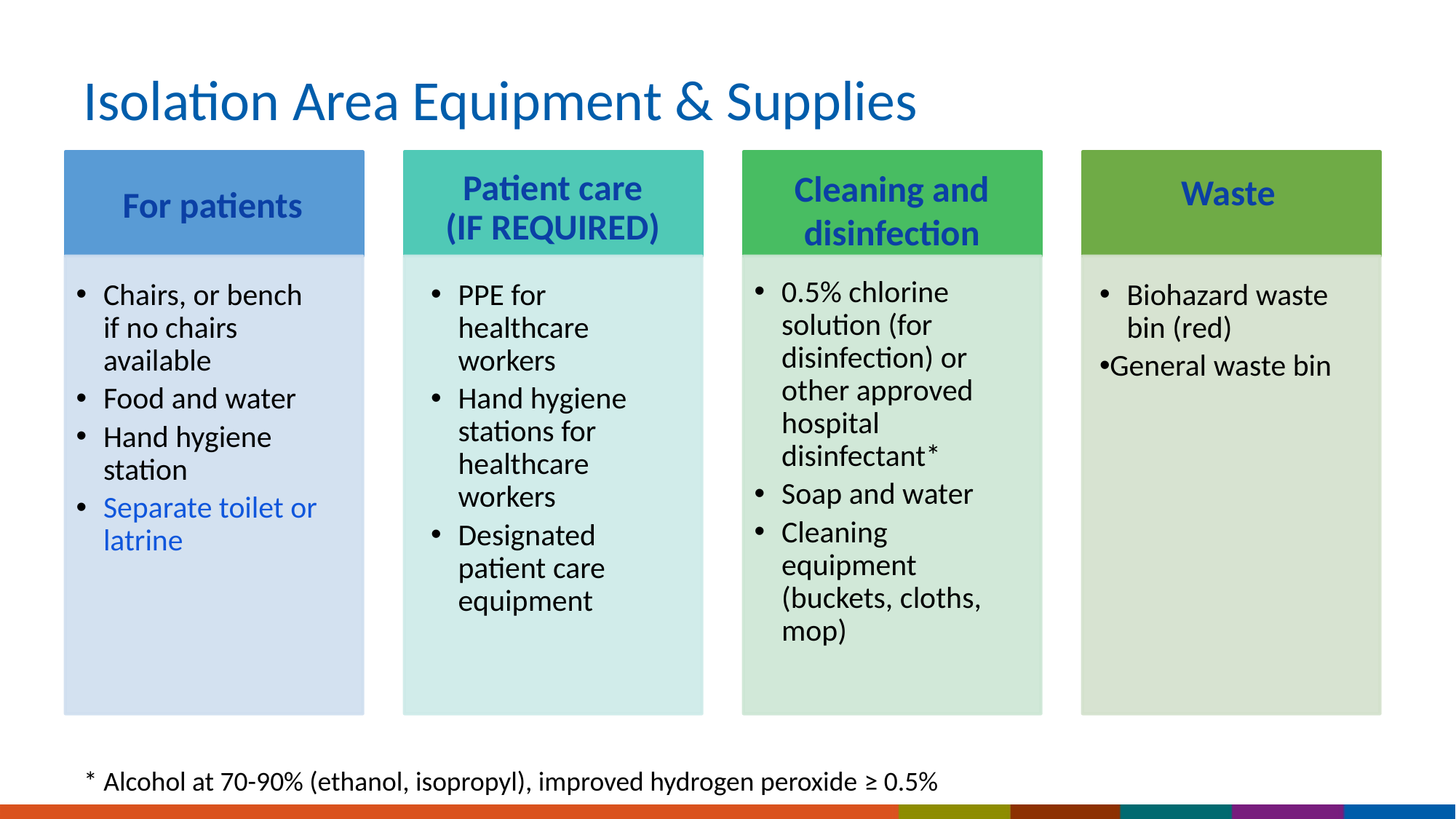

# Isolation Area Equipment & Supplies

Cleaning and disinfection

Patient care
(IF REQUIRED)

Waste

For patients

0.5% chlorine solution (for disinfection) or other approved hospital  disinfectant*
Soap and water
Cleaning equipment (buckets, cloths, mop)

Chairs, or bench if no chairs available
Food and water
Hand hygiene station
Separate toilet or latrine

PPE for healthcare workers
Hand hygiene stations for healthcare workers
Designated patient care equipment

Biohazard waste bin (red)
General waste bin

* Alcohol at 70-90% (ethanol, isopropyl), improved hydrogen peroxide ≥ 0.5%